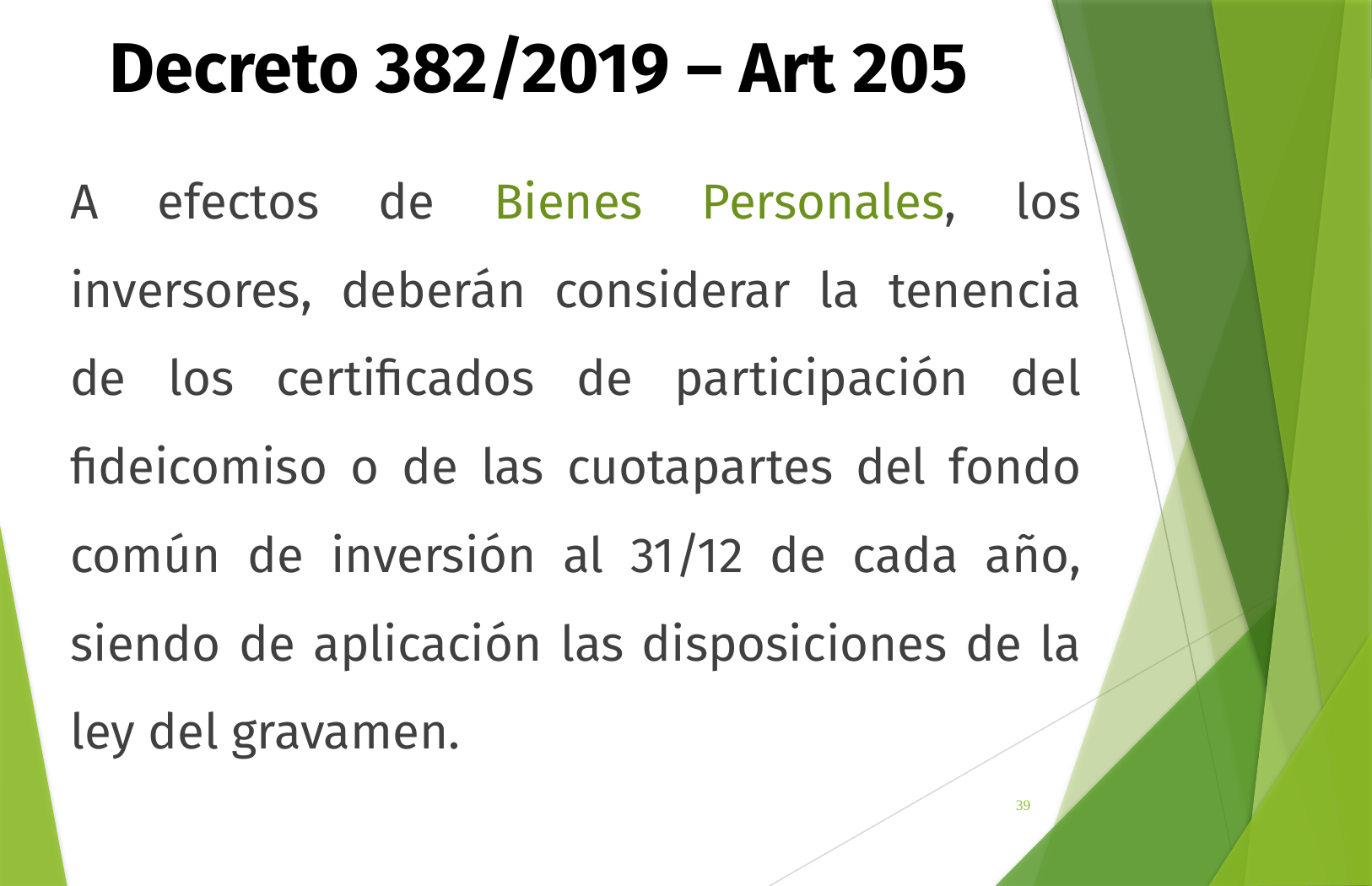

# Decreto 382/2019 – Art 205
A efectos de Bienes Personales, los inversores, deberán considerar la tenencia de los certificados de participación del fideicomiso o de las cuotapartes del fondo común de inversión al 31/12 de cada año, siendo de aplicación las disposiciones de la ley del gravamen.
39